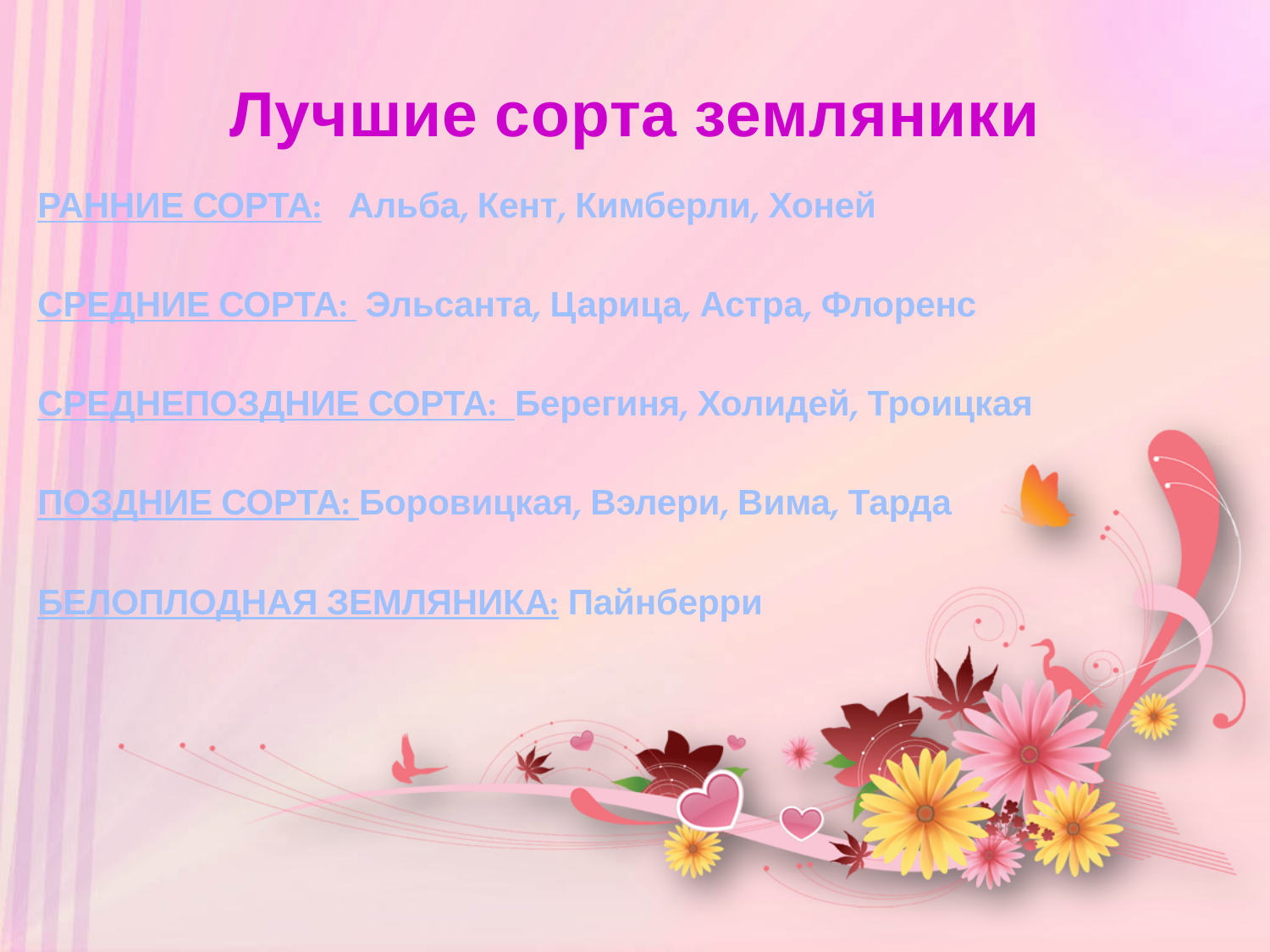

# Лучшие сорта земляники
РАННИЕ СОРТА:   Альба, Кент, Кимберли, Хоней

СРЕДНИЕ СОРТА:  Эльсанта, Царица, Астра, Флоренс

СРЕДНЕПОЗДНИЕ СОРТА:  Берегиня, Холидей, Троицкая

ПОЗДНИЕ СОРТА: Боровицкая, Вэлери, Вима, Тарда

БЕЛОПЛОДНАЯ ЗЕМЛЯНИКА: Пайнберри